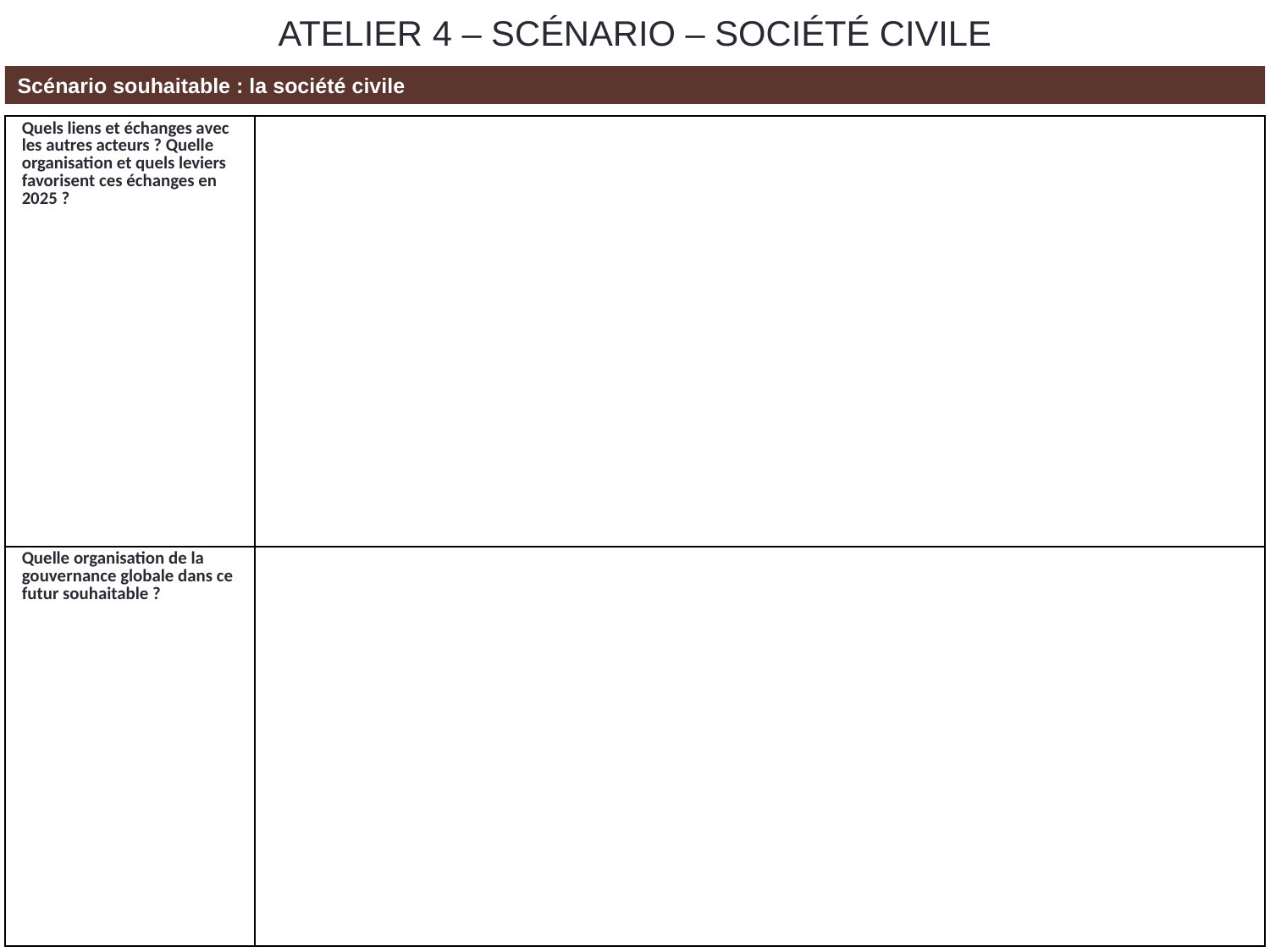

# ATELIER 4 – SCÉNARIO – SOCIÉTÉ CIVILE
Scénario souhaitable : la société civile
| Quels liens et échanges avec les autres acteurs ? Quelle organisation et quels leviers favorisent ces échanges en 2025 ? |  |
| --- | --- |
| Quelle organisation de la gouvernance globale dans ce futur souhaitable ? |  |